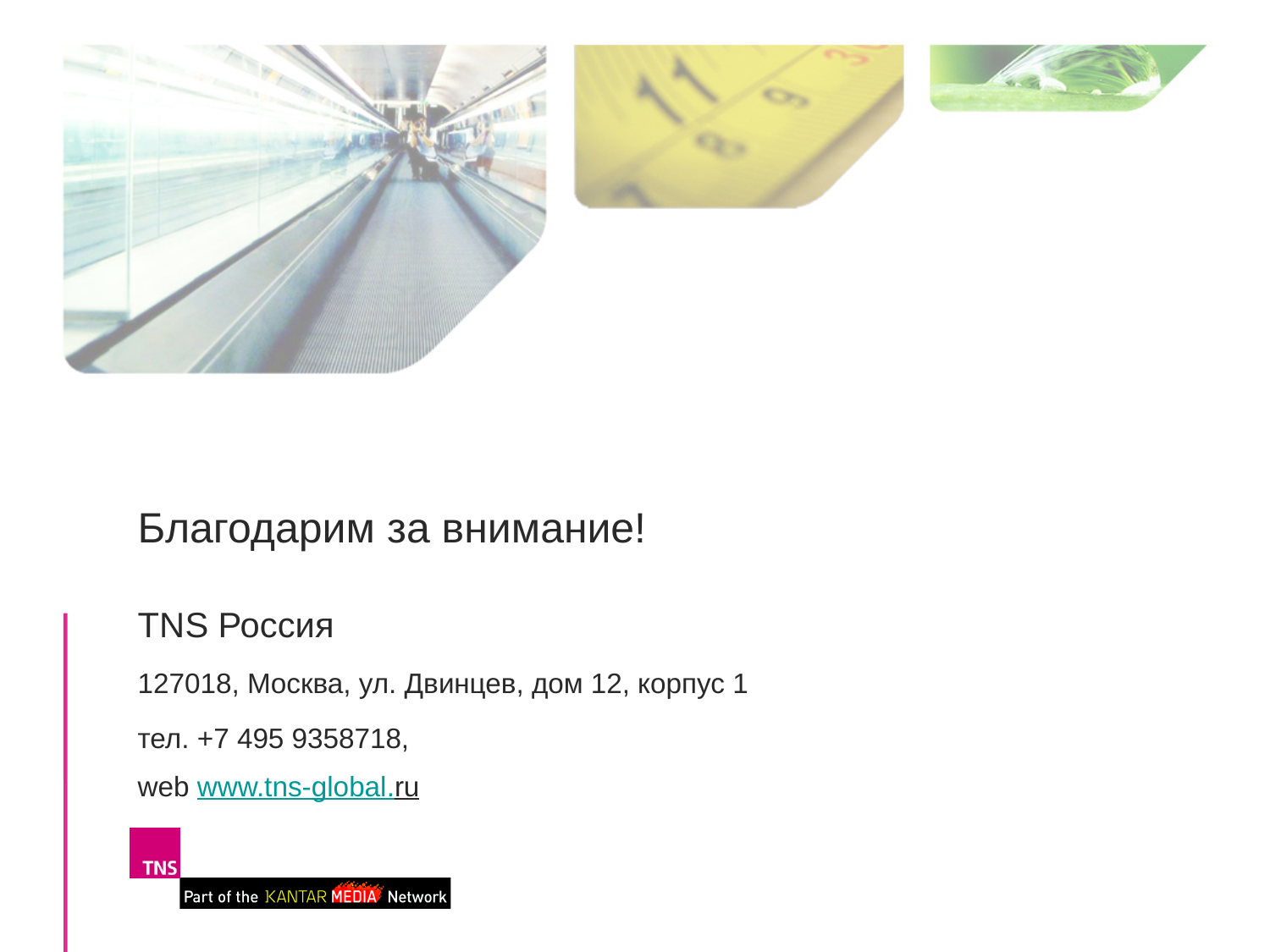

# Благодарим за внимание! TNS Россия 127018, Москва, ул. Двинцев, дом 12, корпус 1 тел. +7 495 9358718, web www.tns-global.ru